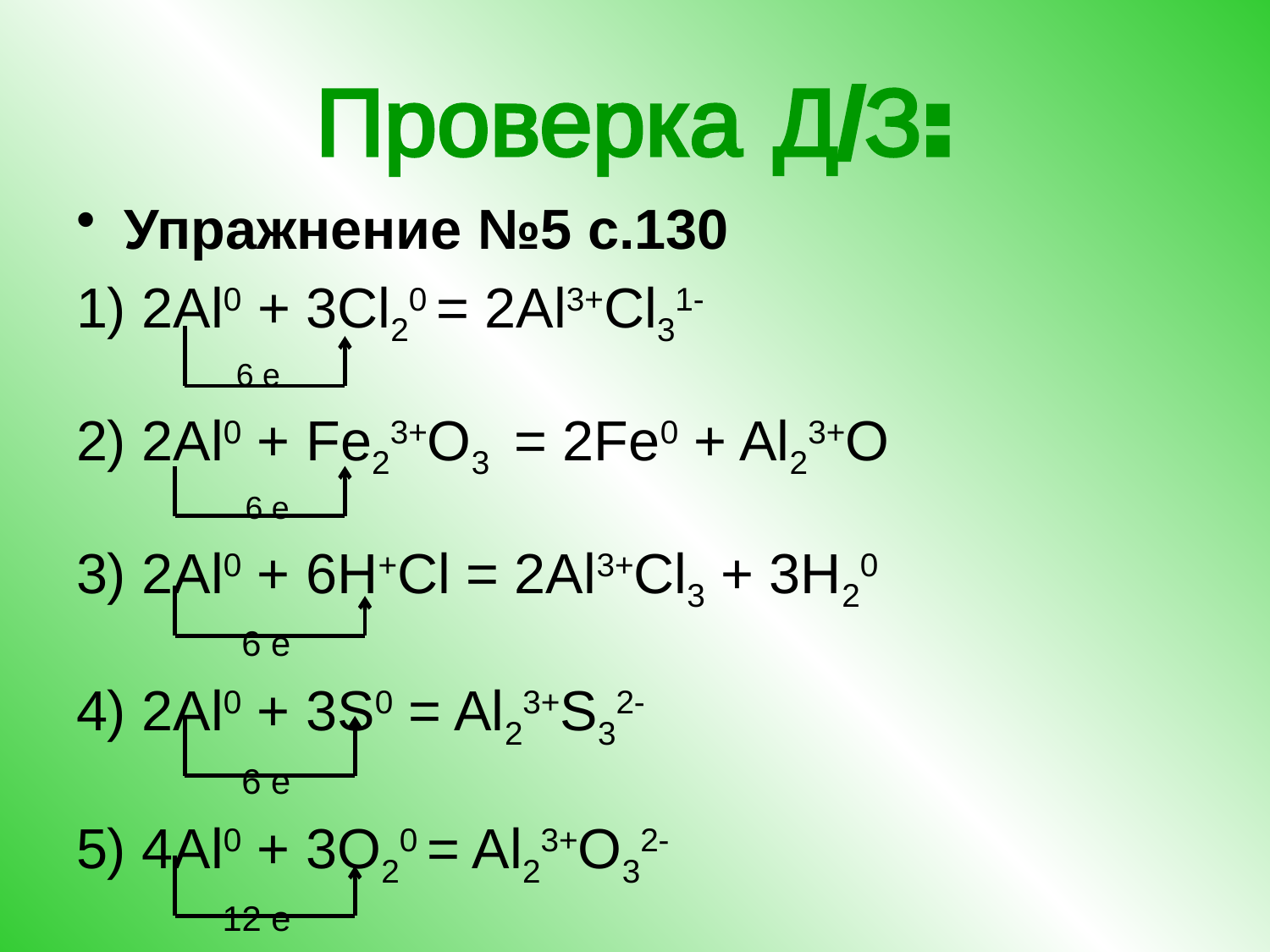

# Проверка Д/З:
Упражнение №5 с.130
1) 2Al0 + 3Cl20 = 2Al3+Cl31-
                  6 e
2) 2Al0 + Fe23+O3  = 2Fe0 + Al23+O
                   6 e
3) 2Al0 + 6H+Cl = 2Al3+Cl3 + 3H20
                 6 e
4) 2Al0 + 3S0 = Al23+S32-
                 6 e
5) 4Al0 + 3O20 = Al23+O32-
               12 e